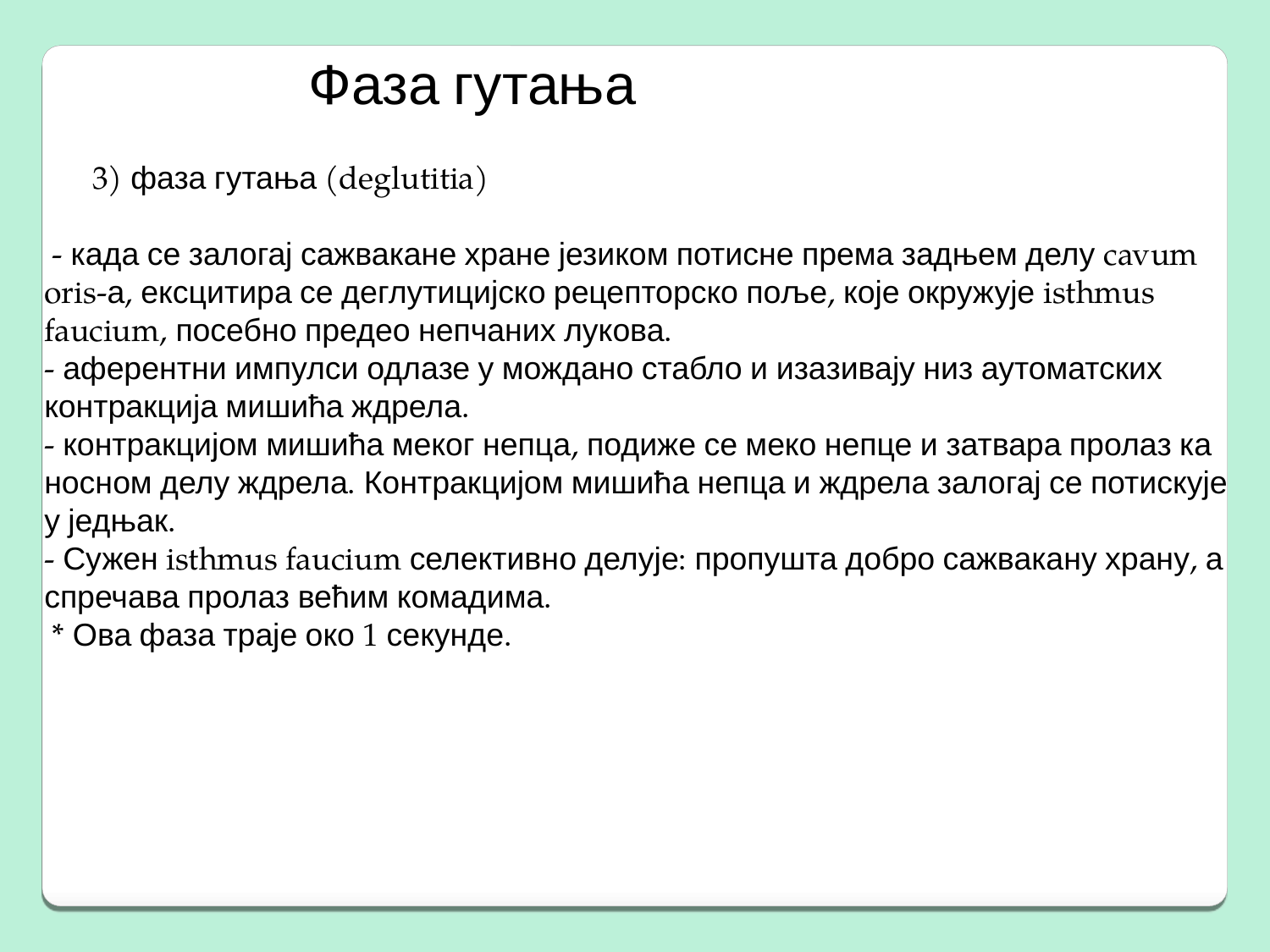

Фаза гутања
      3) фаза гутања (deglutitia)

 - када се залогај сажвакане хране језиком потисне према задњем делу cavum oris-а, ексцитира се деглутицијско рецепторско поље, које окружује isthmus faucium, посебно предео непчаних лукова.
- аферентни импулси одлазе у мождано стабло и изазивају низ аутоматских контракција мишића ждрела.
- контракцијом мишића меког непца, подиже се меко непце и затвара пролаз ка носном делу ждрела. Контракцијом мишића непца и ждрела залогај се потискује у једњак.
- Сужен isthmus faucium селективно делује: пропушта добро сажвакану храну, а спречава пролаз већим комадима.
 * Ова фаза траје око 1 секунде.